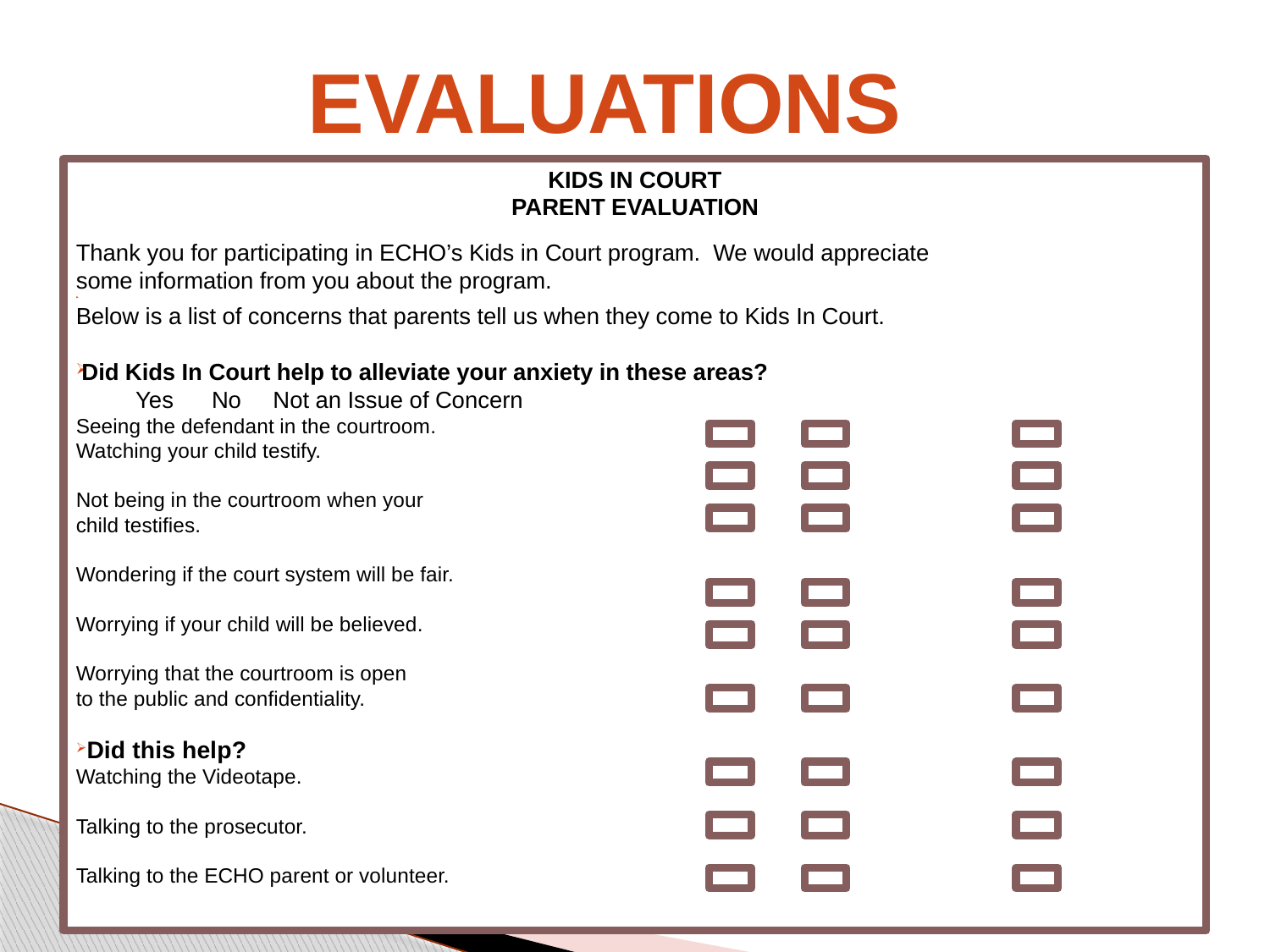

EVALUATIONS
KIDS IN COURT
PARENT EVALUATION

Thank you for participating in ECHO’s Kids in Court program.  We would appreciate
some information from you about the program.

Below is a list of concerns that parents tell us when they come to Kids In Court.

Did Kids In Court help to alleviate your anxiety in these areas?
													Yes      No     Not an Issue of Concern
Seeing the defendant in the courtroom.
Watching your child testify.
Not being in the courtroom when your
child testifies.
Wondering if the court system will be fair.

Worrying if your child will be believed.

Worrying that the courtroom is open
to the public and confidentiality.

 Did this help? 
Watching the Videotape.
Talking to the prosecutor.
Talking to the ECHO parent or volunteer.